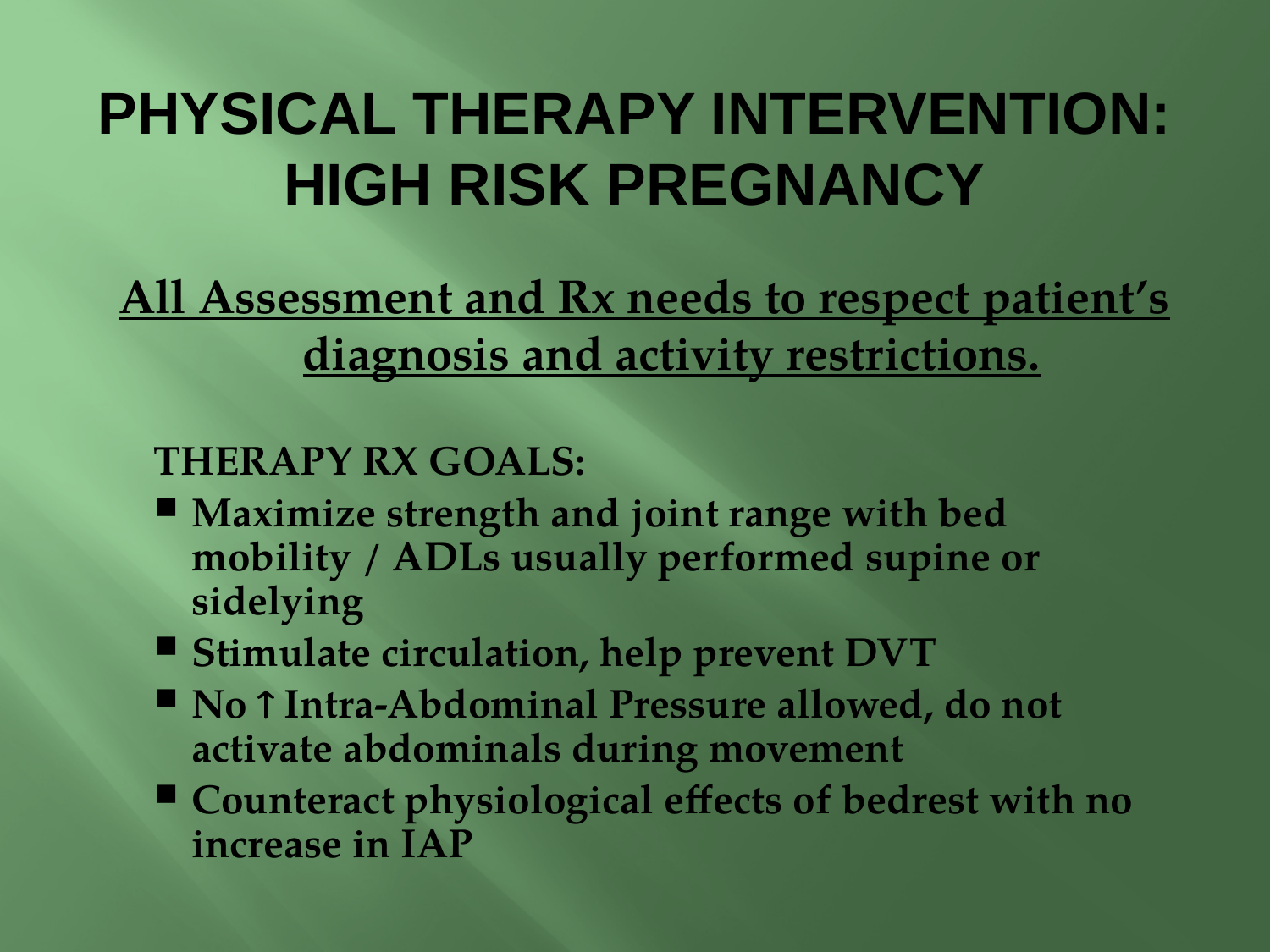

# PHYSICAL THERAPY INTERVENTION: HIGH RISK PREGNANCY

All Assessment and Rx needs to respect patient’s diagnosis and activity restrictions.

THERAPY RX GOALS:
Maximize strength and joint range with bed mobility / ADLs usually performed supine or sidelying
Stimulate circulation, help prevent DVT
No ↑ Intra-Abdominal Pressure allowed, do not activate abdominals during movement
Counteract physiological effects of bedrest with no increase in IAP